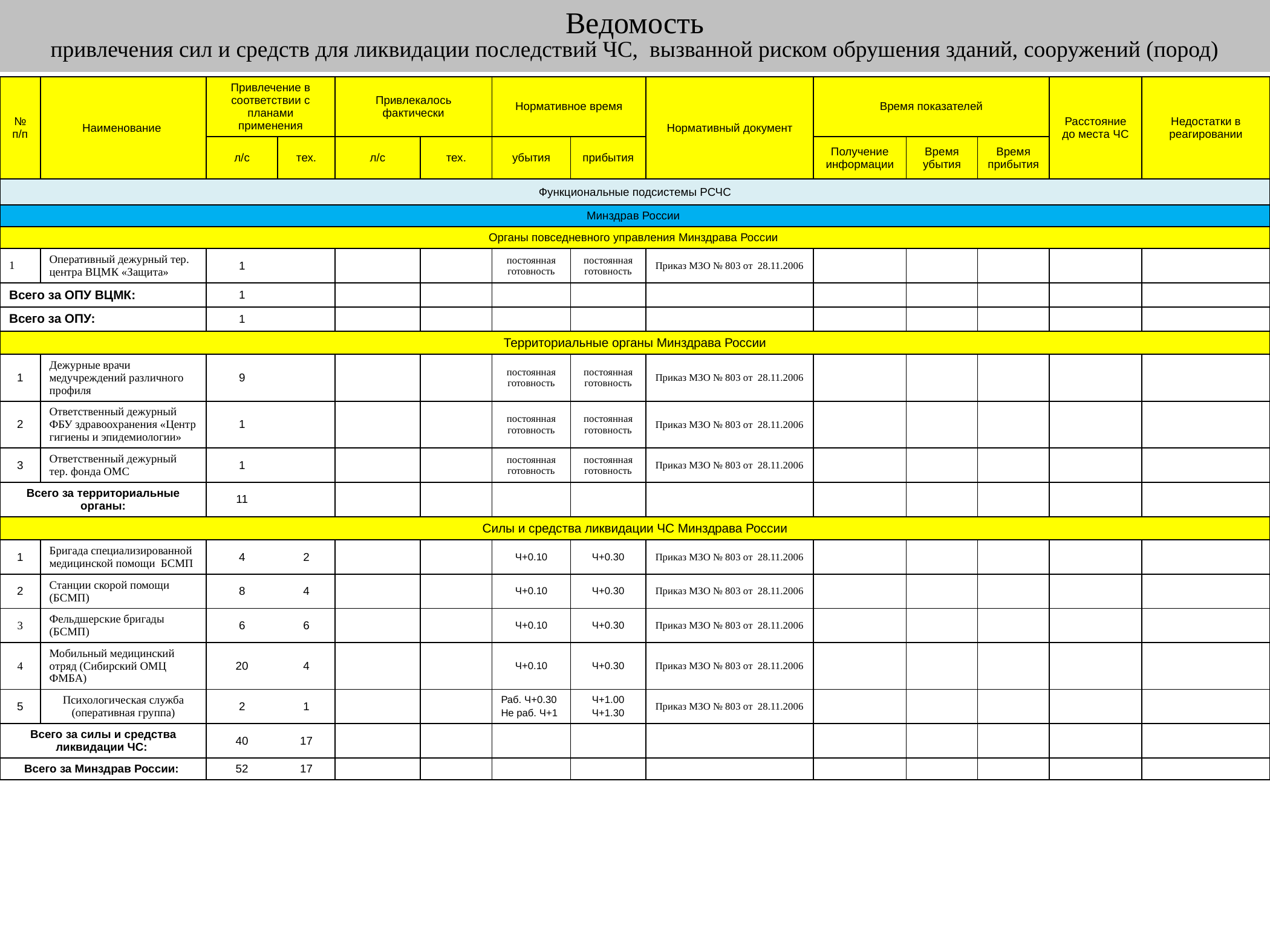

Ведомость
привлечения сил и средств для ликвидации последствий ЧС,  вызванной риском обрушения зданий, сооружений (пород)
| № п/п | Наименование | Привлечение в соответствии с планами применения |  | Привлекалось фактически |  | Нормативное время |  | Нормативный документ | Время показателей |  |  | Расстояние до места ЧС | Недостатки в реагировании |
| --- | --- | --- | --- | --- | --- | --- | --- | --- | --- | --- | --- | --- | --- |
|  |  | л/с | тех. | л/с | тех. | убытия | прибытия |  | Получение информации | Время убытия | Время прибытия |  |  |
| Функциональные подсистемы РСЧС |  |  |  |  |  |  |  |  |  |  |  |  |  |
| Минздрав России |  |  |  |  |  |  |  |  |  |  |  |  |  |
| Органы повседневного управления Минздрава России |  |  |  |  |  |  |  |  |  |  |  |  |  |
| 1 | Оперативный дежурный тер. центра ВЦМК «Защита» | 1 |  |  |  | постоянная готовность | постоянная готовность | Приказ МЗО № 803 от 28.11.2006 |  |  |  |  |  |
| Всего за ОПУ ВЦМК: |  | 1 |  |  |  |  |  |  |  |  |  |  |  |
| Всего за ОПУ: |  | 1 |  |  |  |  |  |  |  |  |  |  |  |
| Территориальные органы Минздрава России |  |  |  |  |  |  |  |  |  |  |  |  |  |
| 1 | Дежурные врачи медучреждений различного профиля | 9 |  |  |  | постоянная готовность | постоянная готовность | Приказ МЗО № 803 от 28.11.2006 |  |  |  |  |  |
| 2 | Ответственный дежурный ФБУ здравоохранения «Центр гигиены и эпидемиологии» | 1 |  |  |  | постоянная готовность | постоянная готовность | Приказ МЗО № 803 от 28.11.2006 |  |  |  |  |  |
| 3 | Ответственный дежурный тер. фонда ОМС | 1 |  |  |  | постоянная готовность | постоянная готовность | Приказ МЗО № 803 от 28.11.2006 |  |  |  |  |  |
| Всего за территориальные органы: |  | 11 |  |  |  |  |  |  |  |  |  |  |  |
| Силы и средства ликвидации ЧС Минздрава России |  |  |  |  |  |  |  |  |  |  |  |  |  |
| 1 | Бригада специализированной медицинской помощи БСМП | 4 | 2 |  |  | Ч+0.10 | Ч+0.30 | Приказ МЗО № 803 от 28.11.2006 |  |  |  |  |  |
| 2 | Станции скорой помощи (БСМП) | 8 | 4 |  |  | Ч+0.10 | Ч+0.30 | Приказ МЗО № 803 от 28.11.2006 |  |  |  |  |  |
| 3 | Фельдшерские бригады (БСМП) | 6 | 6 |  |  | Ч+0.10 | Ч+0.30 | Приказ МЗО № 803 от 28.11.2006 |  |  |  |  |  |
| 4 | Мобильный медицинский отряд (Сибирский ОМЦ ФМБА) | 20 | 4 |  |  | Ч+0.10 | Ч+0.30 | Приказ МЗО № 803 от 28.11.2006 |  |  |  |  |  |
| 5 | Психологическая служба (оперативная группа) | 2 | 1 |  |  | Раб. Ч+0.30 Не раб. Ч+1 | Ч+1.00 Ч+1.30 | Приказ МЗО № 803 от 28.11.2006 |  |  |  |  |  |
| Всего за силы и средства ликвидации ЧС: |  | 40 | 17 |  |  |  |  |  |  |  |  |  |  |
| Всего за Минздрав России: |  | 52 | 17 |  |  |  |  |  |  |  |  |  |  |